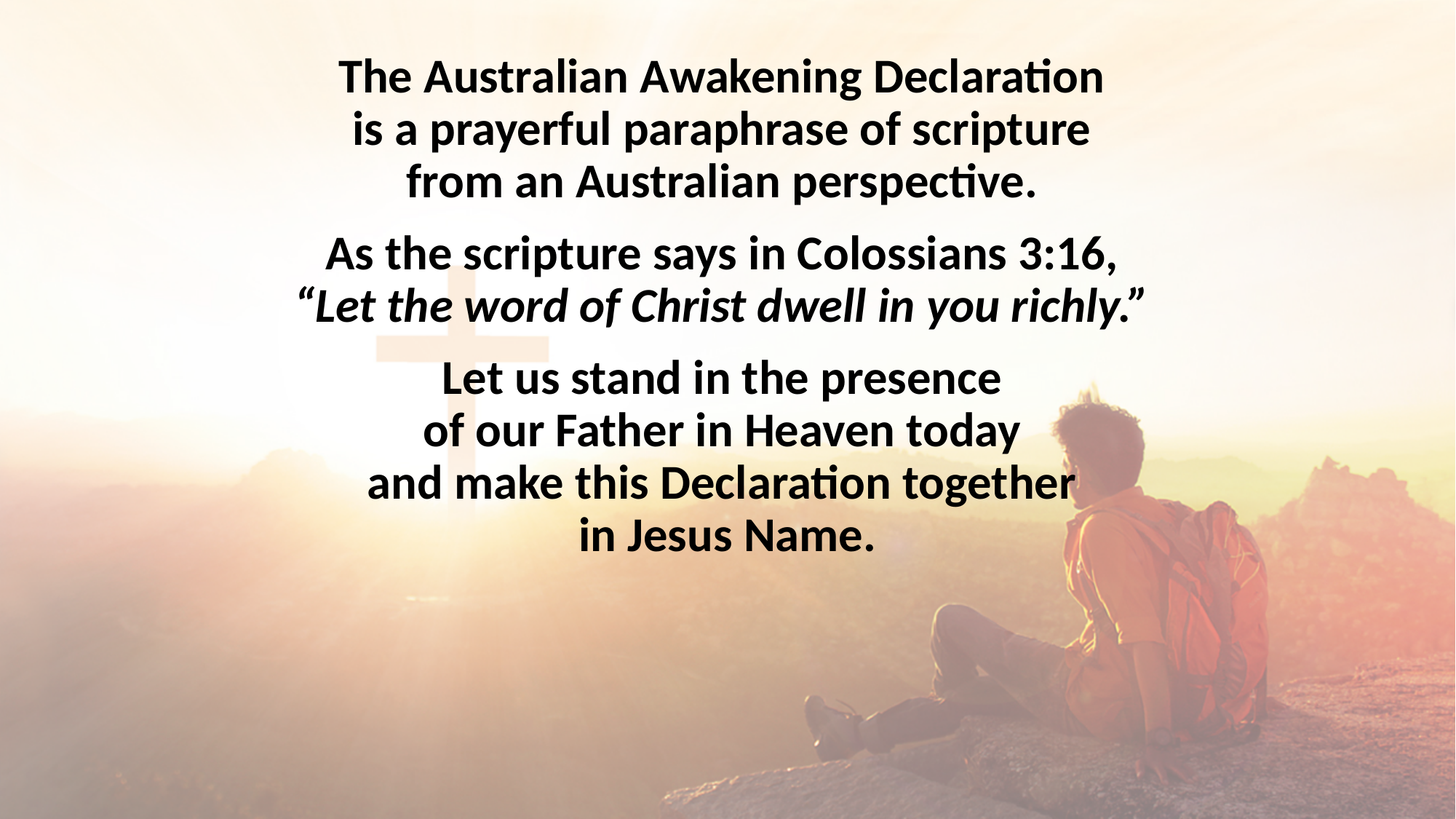

# The Australian Awakening Declaration is a prayerful paraphrase of scripture from an Australian perspective. As the scripture says in Colossians 3:16, “Let the word of Christ dwell in you richly.” Let us stand in the presence of our Father in Heaven today and make this Declaration together in Jesus Name.